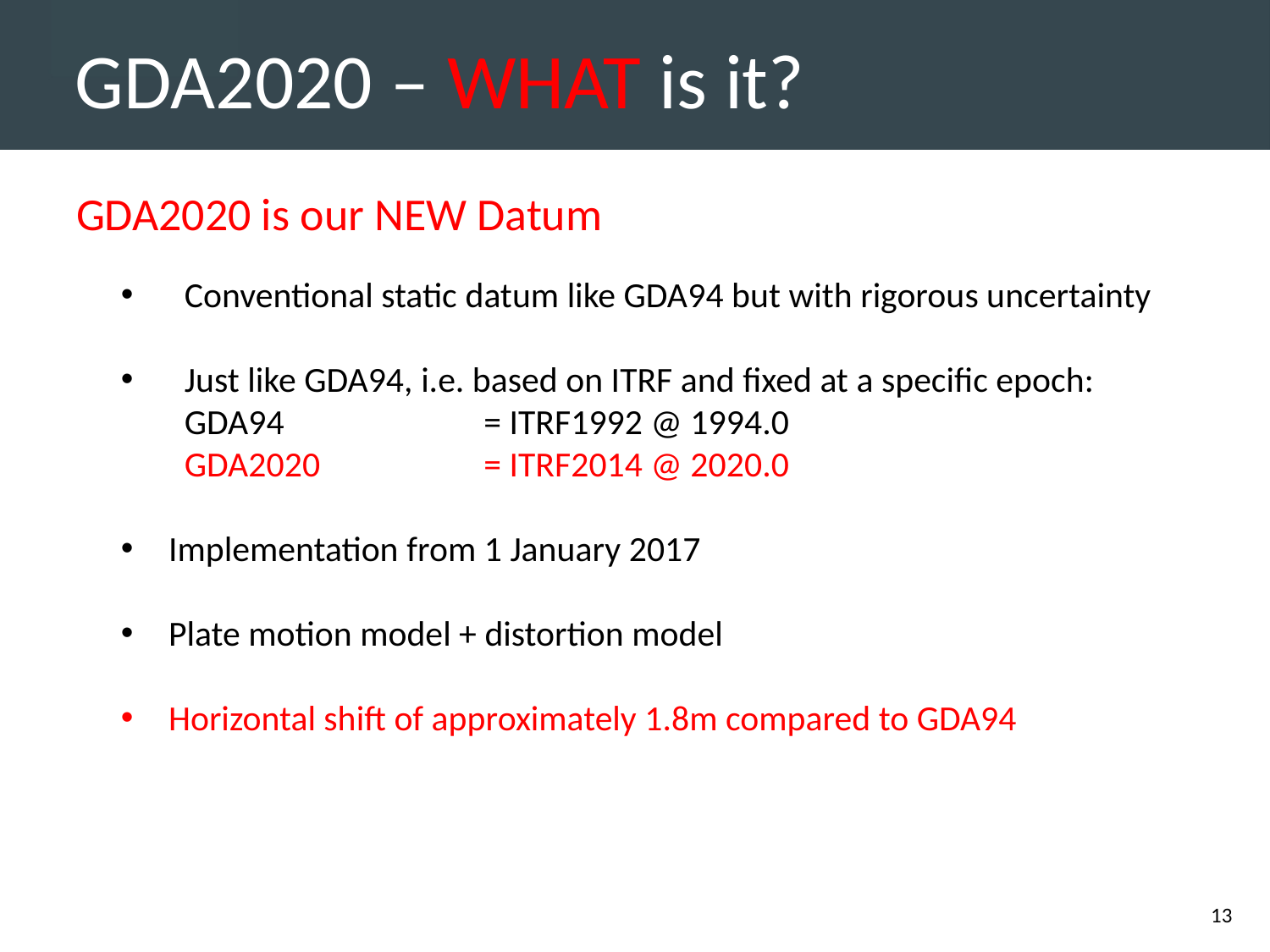

# GDA2020 – WHAT is it?
GDA2020 is our NEW Datum
Conventional static datum like GDA94 but with rigorous uncertainty

Just like GDA94, i.e. based on ITRF and fixed at a specific epoch:
GDA94 	= ITRF1992 @ 1994.0
GDA2020	= ITRF2014 @ 2020.0

Implementation from 1 January 2017

Plate motion model + distortion model

Horizontal shift of approximately 1.8m compared to GDA94

13